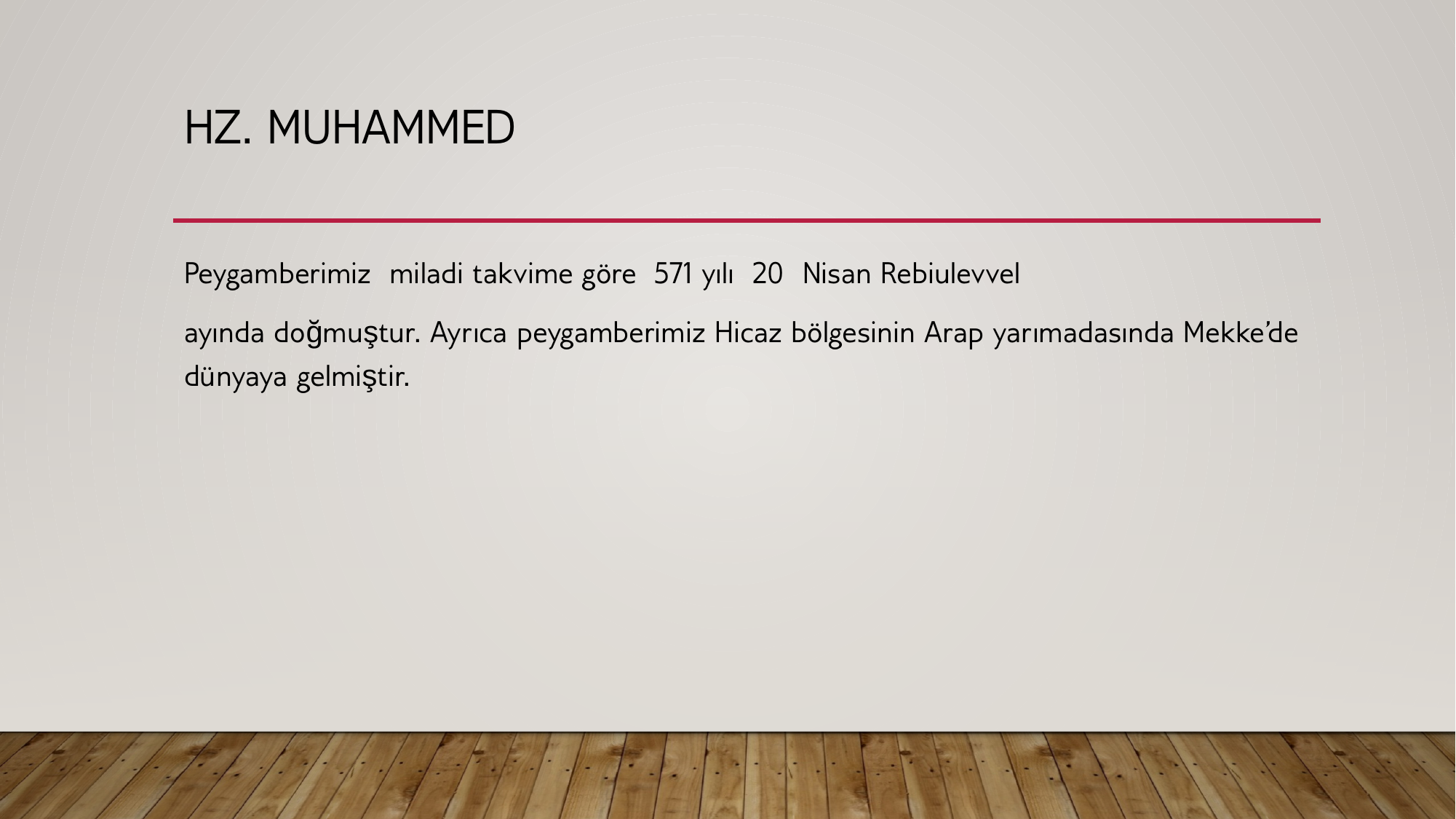

# HZ. MUHAMMED
Peygamberimiz  miladi takvime göre  571 yılı  20  Nisan Rebiulevvel
ayında doğmuştur. Ayrıca peygamberimiz Hicaz bölgesinin Arap yarımadasında Mekke’de dünyaya gelmiştir.